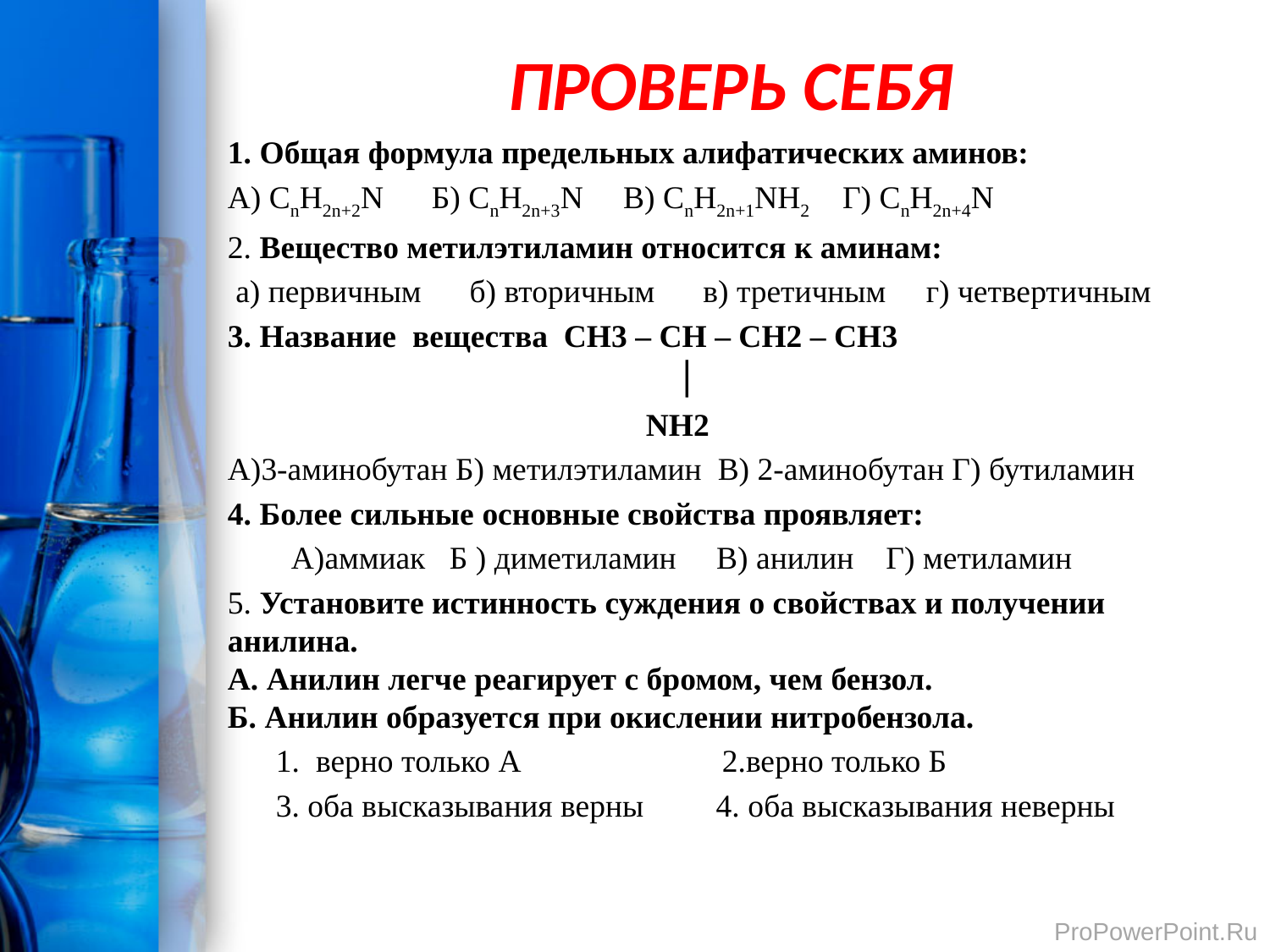

# ПРОВЕРЬ СЕБЯ
1. Общая формула предельных алифатических аминов:
А) CnH2n+2N      Б) CnH2n+3N     В) CnH2n+1NH2       Г) CnH2n+4N
2. Вещество метилэтиламин относится к аминам:
 а) первичным      б) вторичным      в) третичным     г) четвертичным
3. Название  вещества  СН3 – СН – СН2 – СН3
                                                        ׀
                                                    NH2
А)3-аминобутан Б) метилэтиламин  В) 2-аминобутан Г) бутиламин
4. Более сильные основные свойства проявляет:
А)аммиак   Б ) диметиламин     В) анилин    Г) метиламин
5. Установите истинность суждения о свойствах и получении анилина.
А. Анилин легче реагирует с бромом, чем бензол.
Б. Анилин образуется при окислении нитробензола.
      1.  верно только А                         2.верно только Б
      3. оба высказывания верны         4. оба высказывания неверны